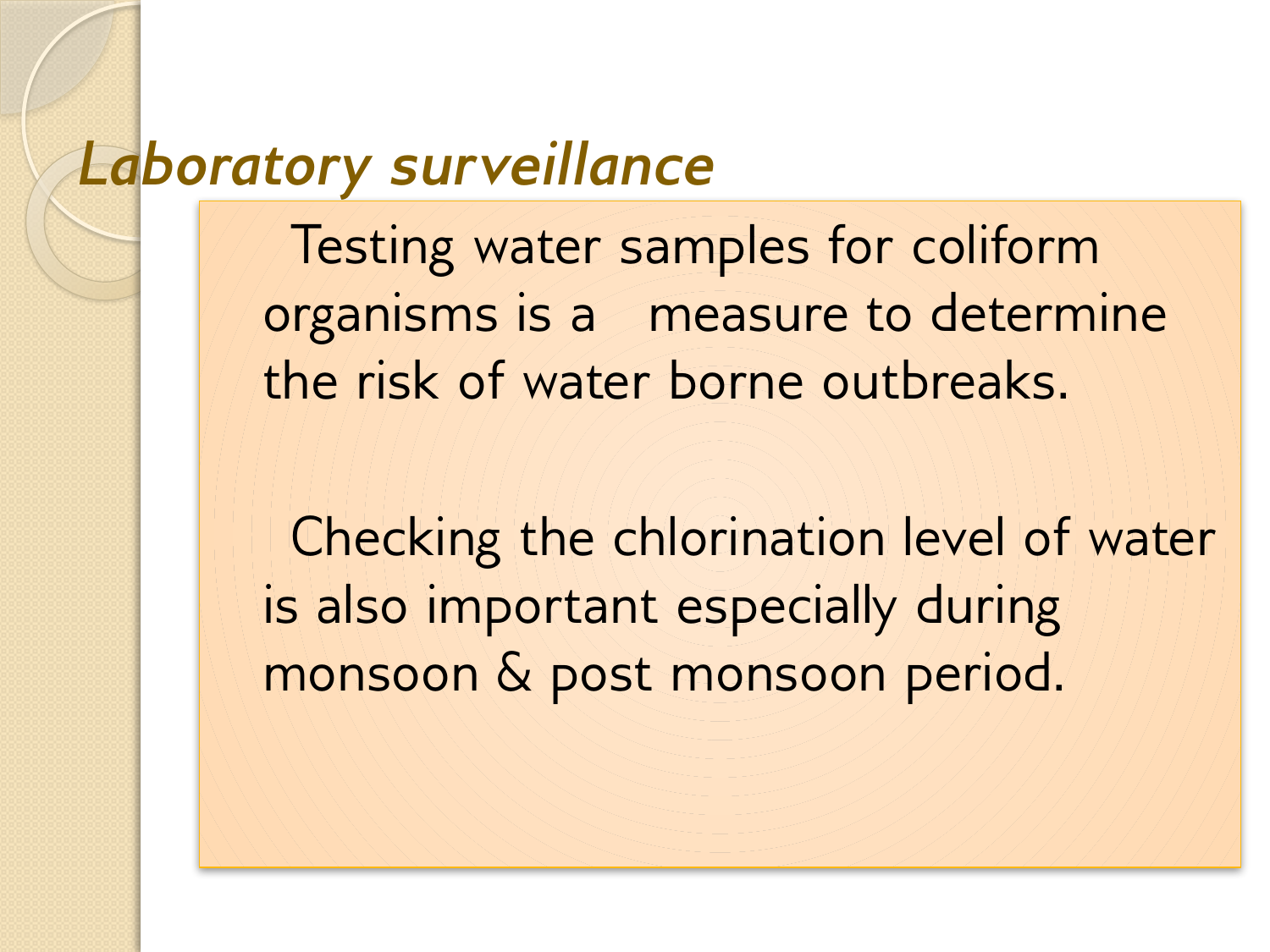

# Laboratory surveillance
    Testing water samples for coliform organisms is a   measure to determine the risk of water borne outbreaks.

    Checking the chlorination level of water is also important especially during monsoon & post monsoon period.